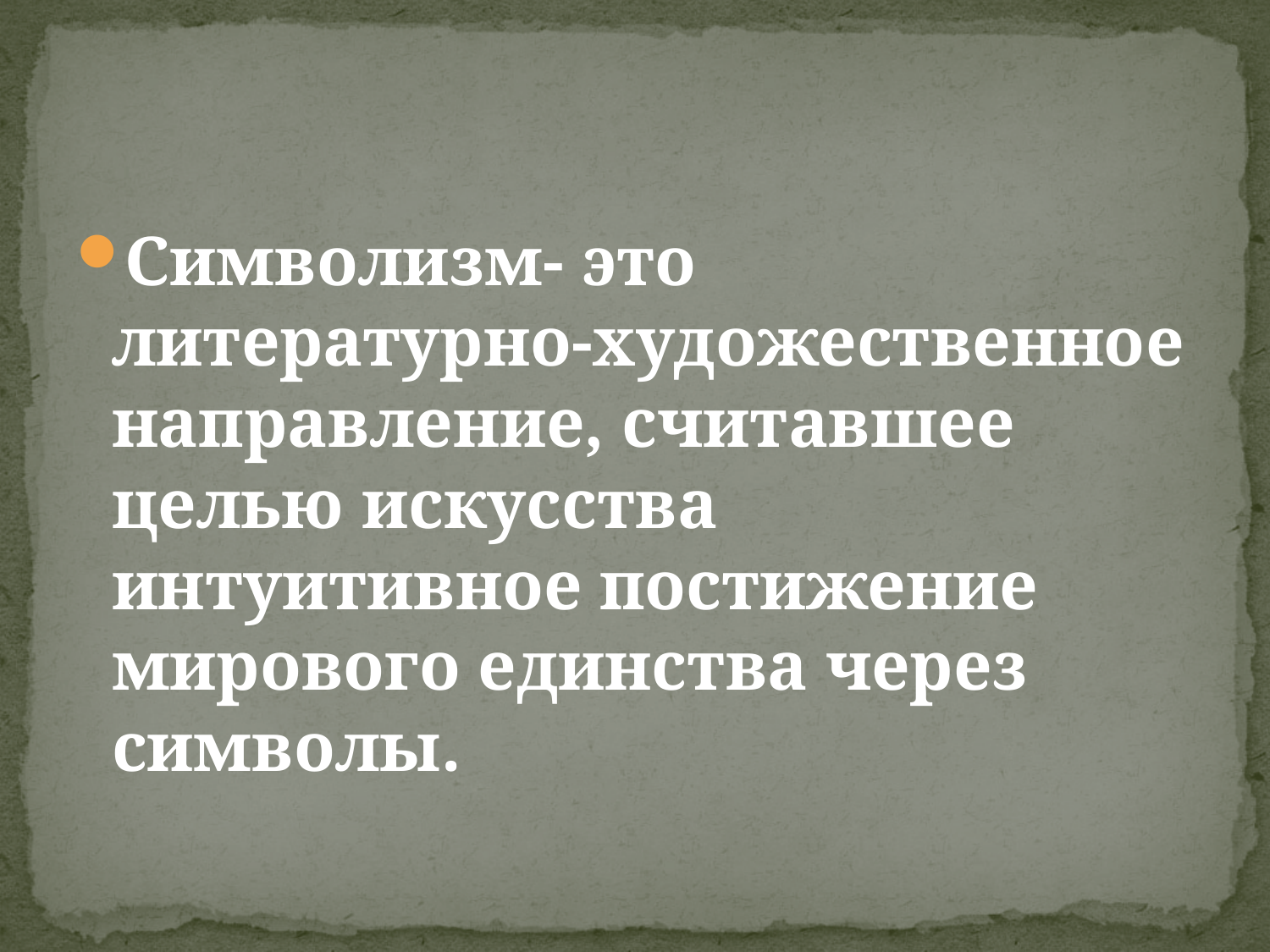

Символизм- это литературно-художественное направление, считавшее целью искусства интуитивное постижение мирового единства через символы.